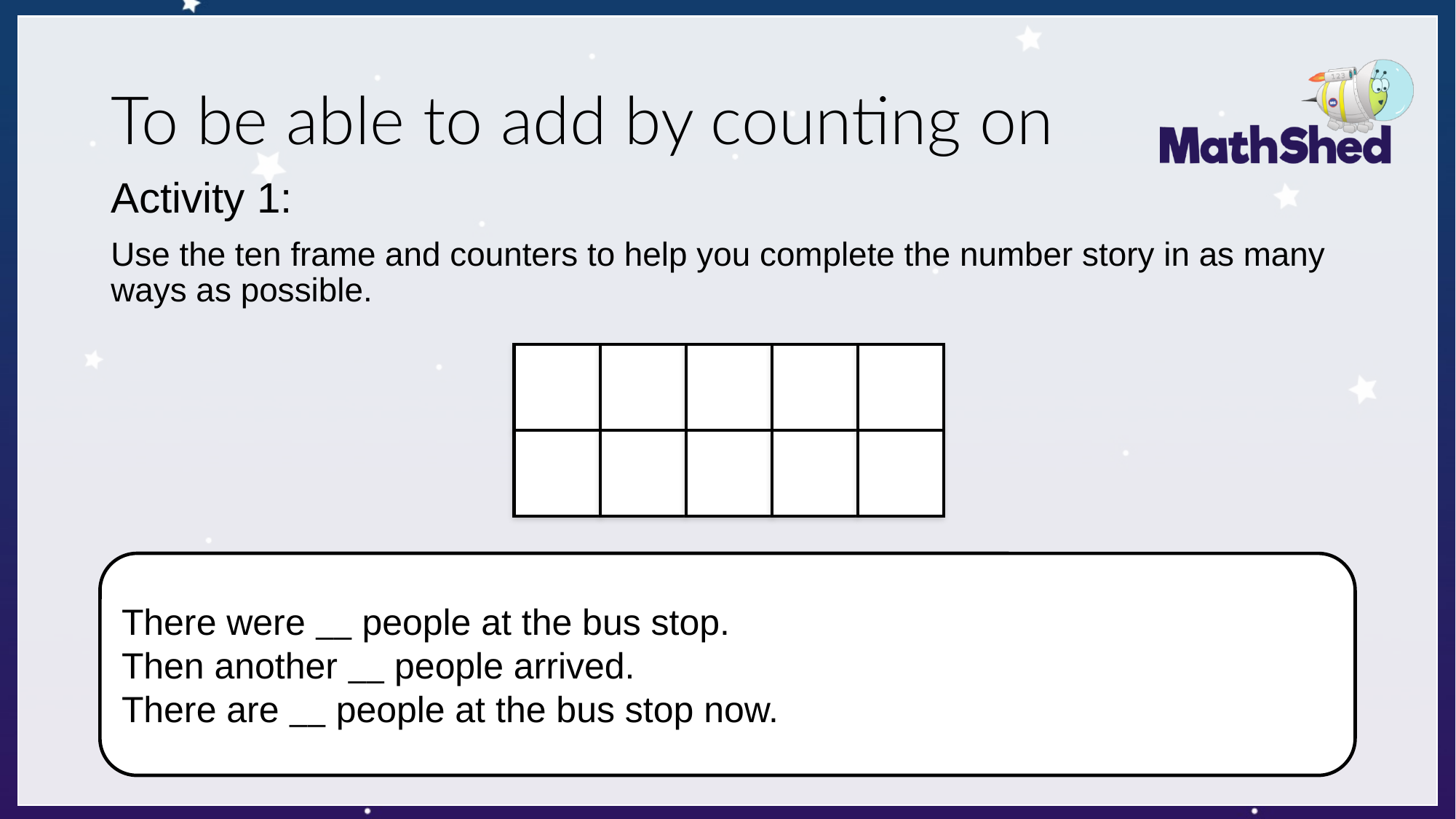

# To be able to add by counting on
Activity 1:
Use the ten frame and counters to help you complete the number story in as many ways as possible.

There were __ people at the bus stop.
Then another __ people arrived.
There are __ people at the bus stop now.